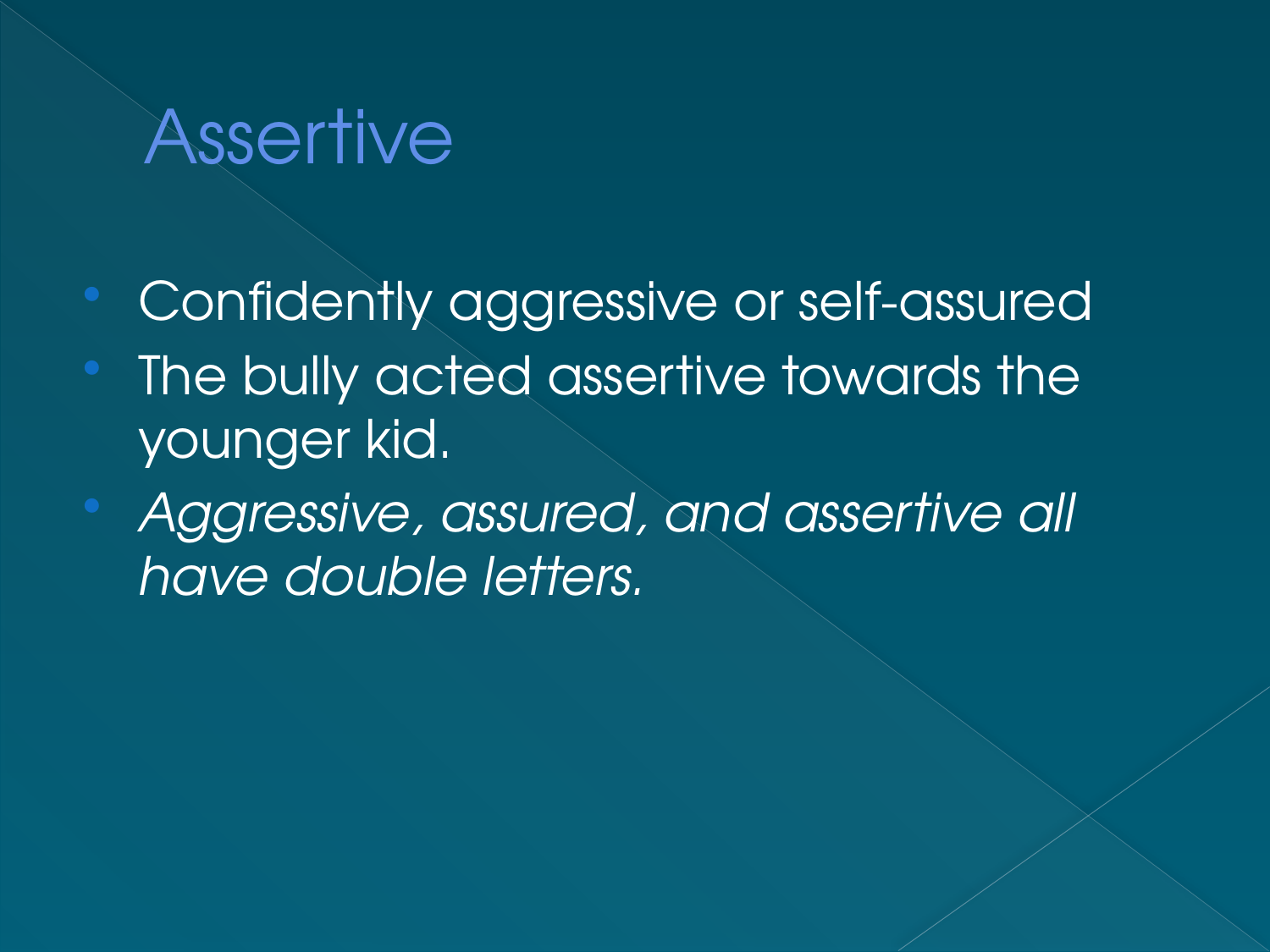

# Assertive
Confidently aggressive or self-assured
The bully acted assertive towards the younger kid.
Aggressive, assured, and assertive all have double letters.